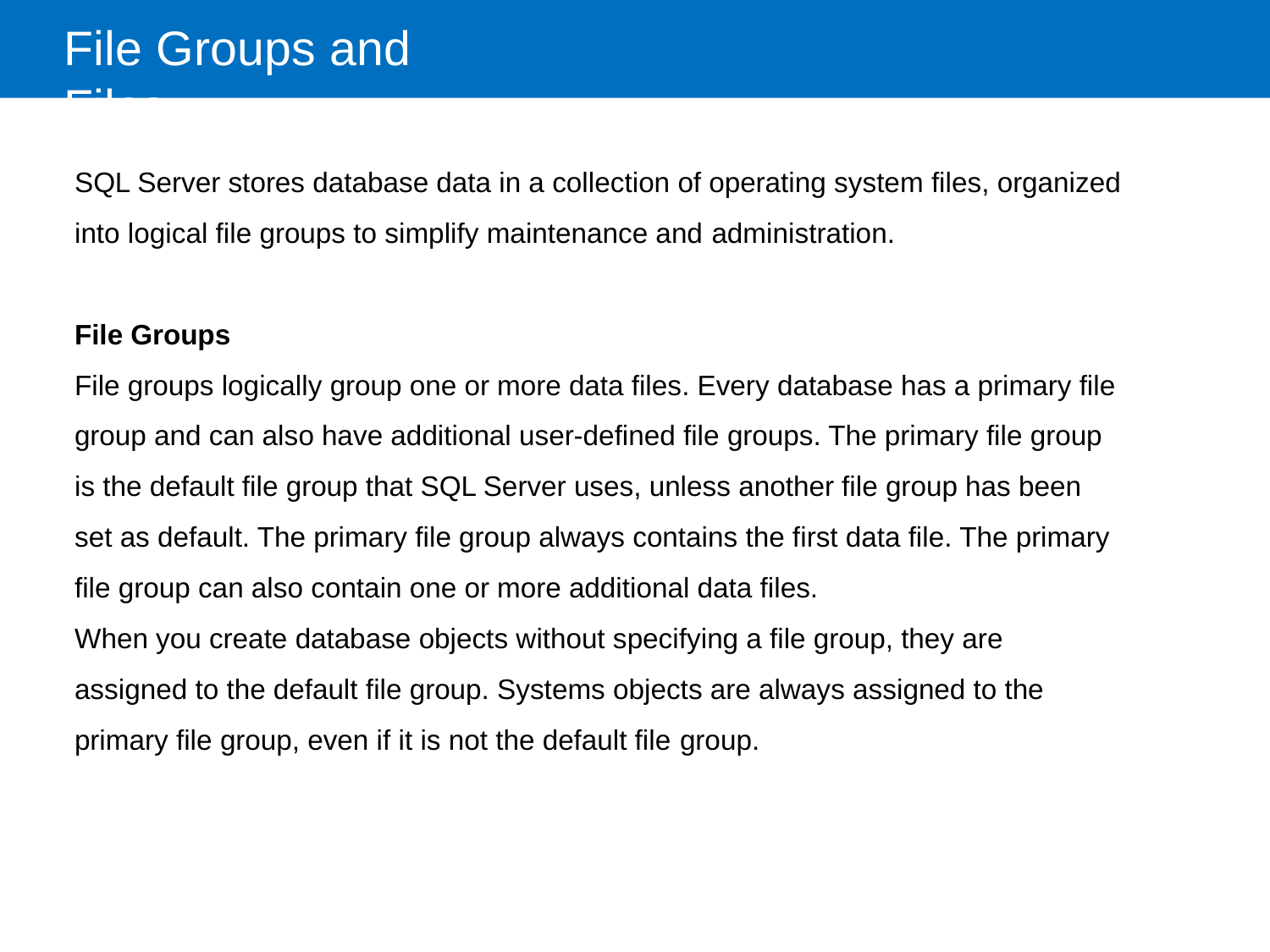

# File Groups and Files
SQL Server stores database data in a collection of operating system files, organized into logical file groups to simplify maintenance and administration.

File Groups
File groups logically group one or more data files. Every database has a primary file group and can also have additional user-defined file groups. The primary file group is the default file group that SQL Server uses, unless another file group has been set as default. The primary file group always contains the first data file. The primary file group can also contain one or more additional data files.
When you create database objects without specifying a file group, they are assigned to the default file group. Systems objects are always assigned to the primary file group, even if it is not the default file group.